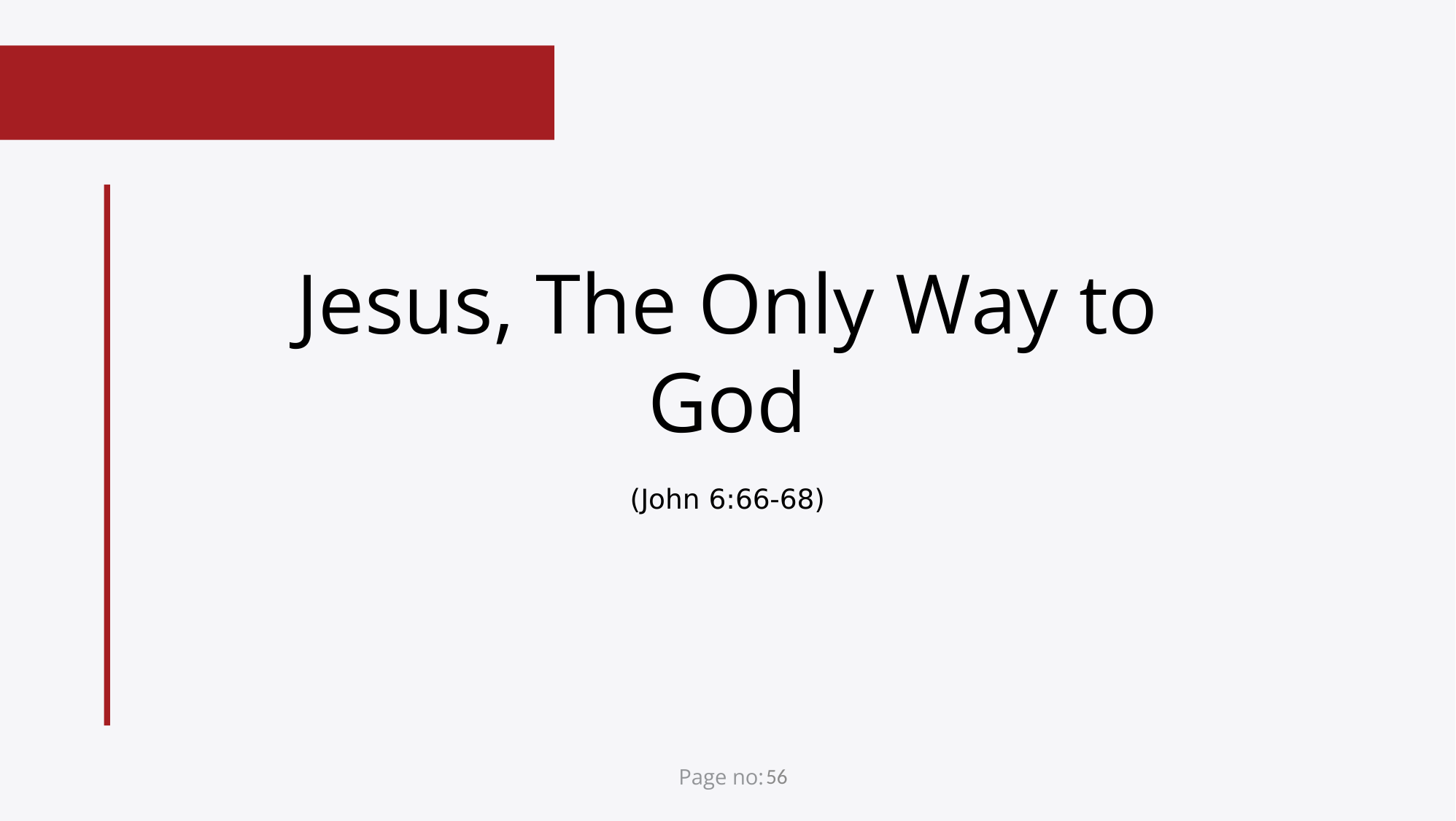

Jesus, The Only Way to God

(John 6:66-68)